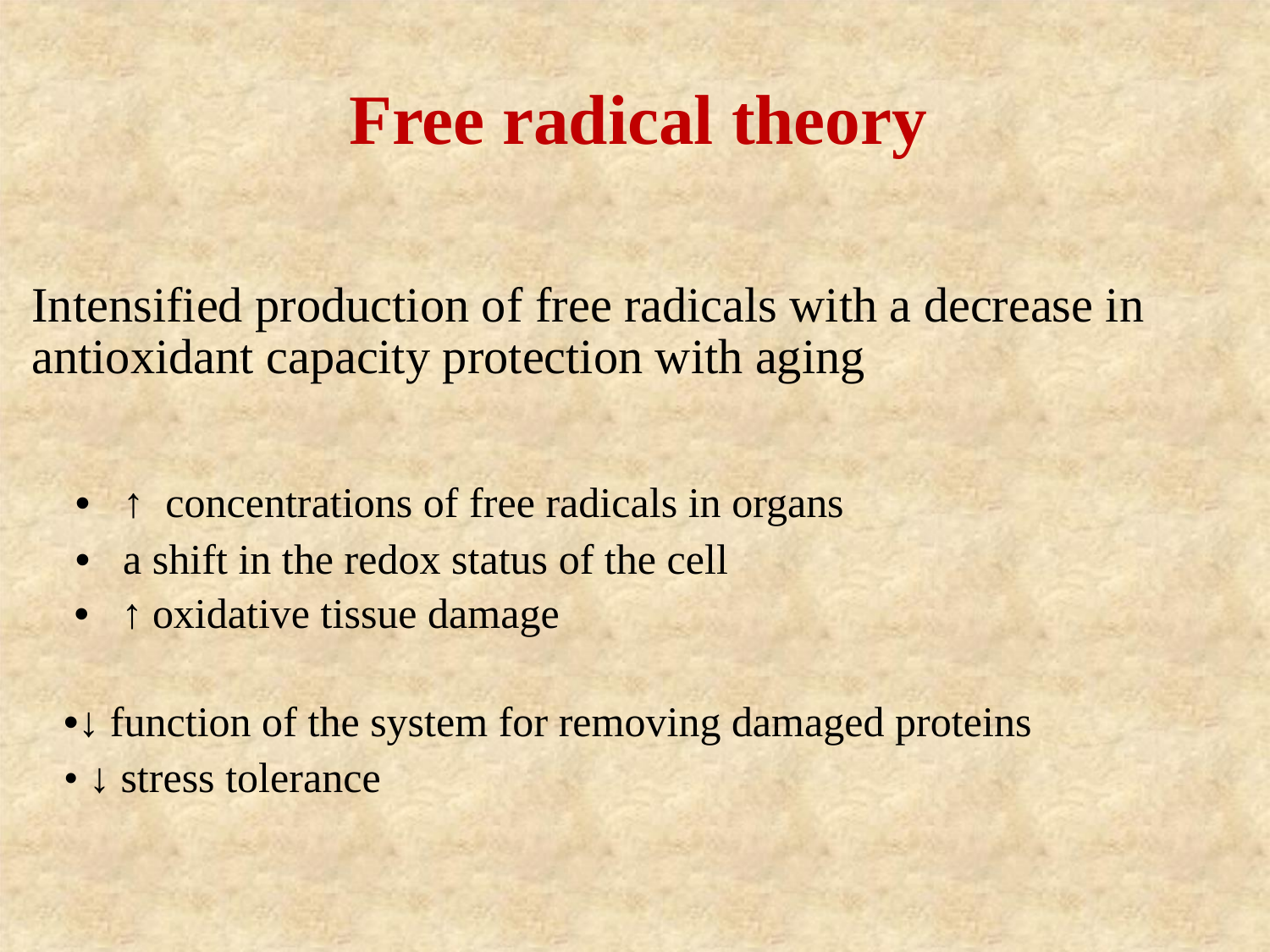

Free radical theory
Intensified production of free radicals with a decrease in antioxidant capacity protection with aging
 • ↑  concentrations of free radicals in organs
 • a shift in the redox status of the cell

• ↑ oxidative tissue damage

•↓ function of the system for removing damaged proteins
• ↓ stress tolerance